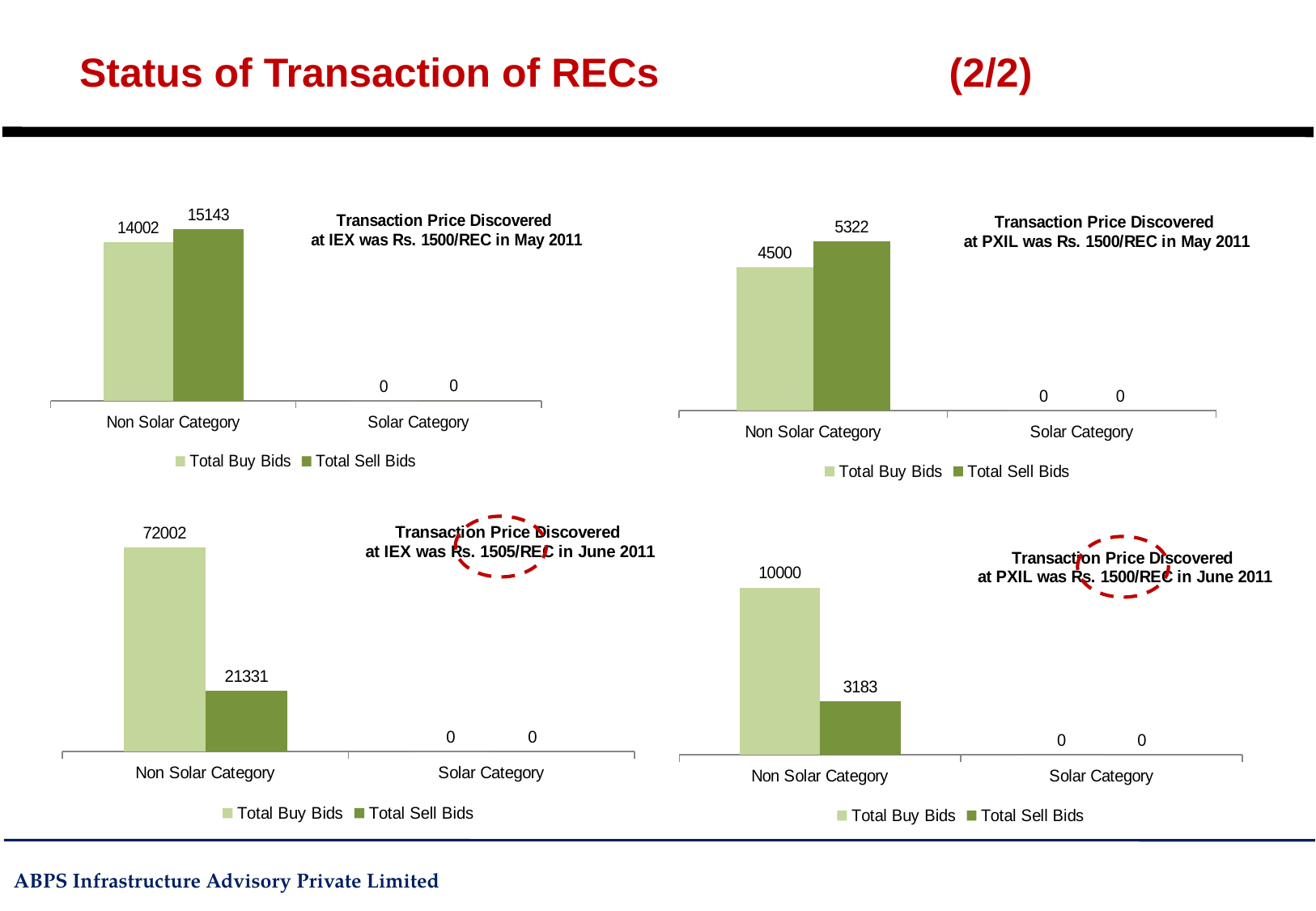

# Status of Transaction of RECs	(2/2)

### Chart: Transaction Price Discovered
at IEX was Rs. 1500/REC in May 2011

| Category | Total Buy Bids | Total Sell Bids |
|---|---|---|
| Non Solar Category | 14002.0 | 15143.0 |
| Solar Category | 0.0 | 0.0 |

### Chart: Transaction Price Discovered
at PXIL was Rs. 1500/REC in May 2011

| Category | Total Buy Bids | Total Sell Bids |
|---|---|---|
| Non Solar Category | 4500.0 | 5322.0 |
| Solar Category | 0.0 | 0.0 |

### Chart: Transaction Price Discovered
at IEX was Rs. 1505/REC in June 2011

| Category | Total Buy Bids | Total Sell Bids |
|---|---|---|
| Non Solar Category | 72002.0 | 21331.0 |
| Solar Category | 0.0 | 0.0 |

### Chart: Transaction Price Discovered
at PXIL was Rs. 1500/REC in June 2011

| Category | Total Buy Bids | Total Sell Bids |
|---|---|---|
| Non Solar Category | 10000.0 | 3183.0 |
| Solar Category | 0.0 | 0.0 |